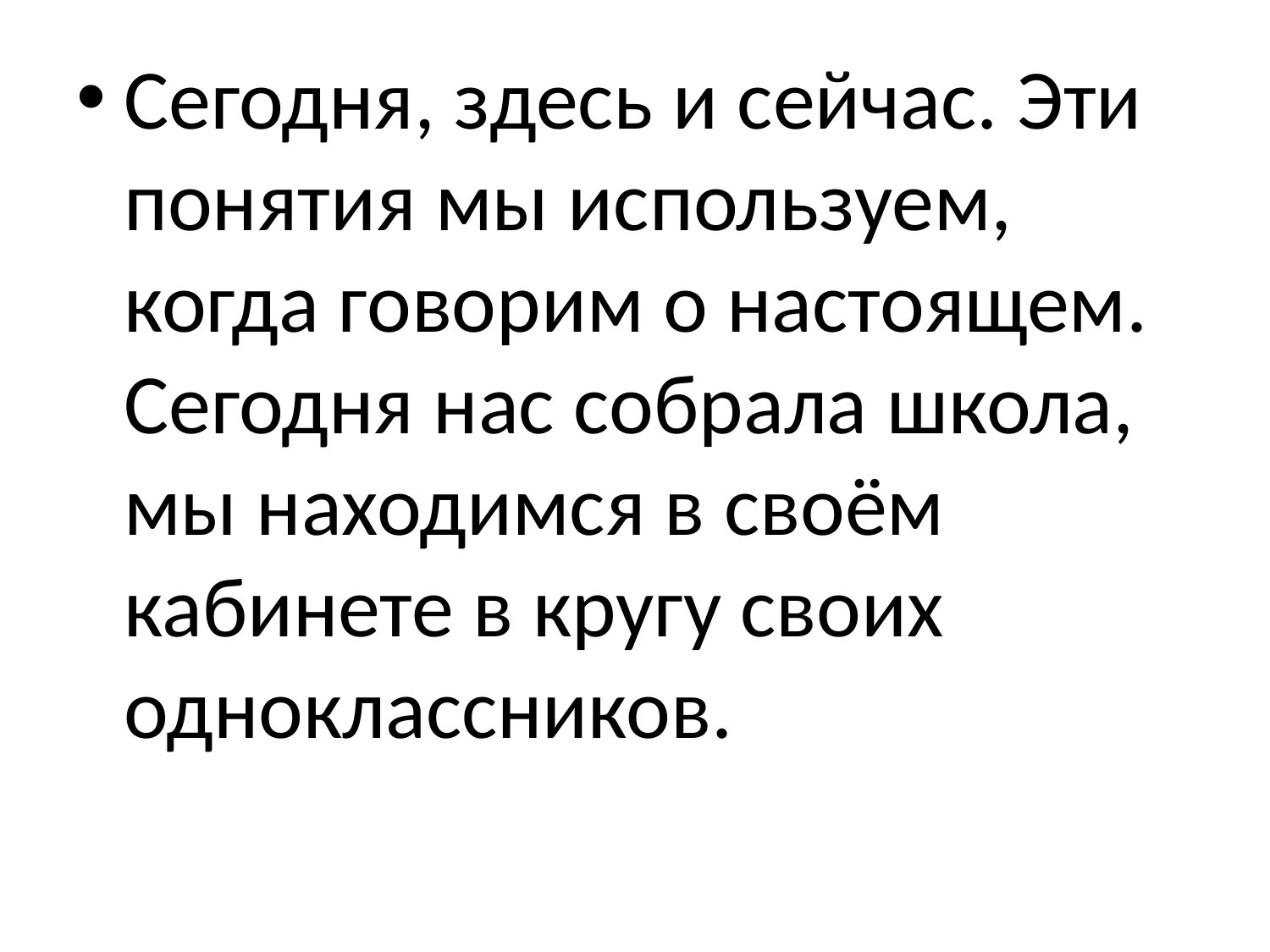

#
Сегодня, здесь и сейчас. Эти понятия мы используем, когда говорим о настоящем. Сегодня нас собрала школа, мы находимся в своём кабинете в кругу своих одноклассников.